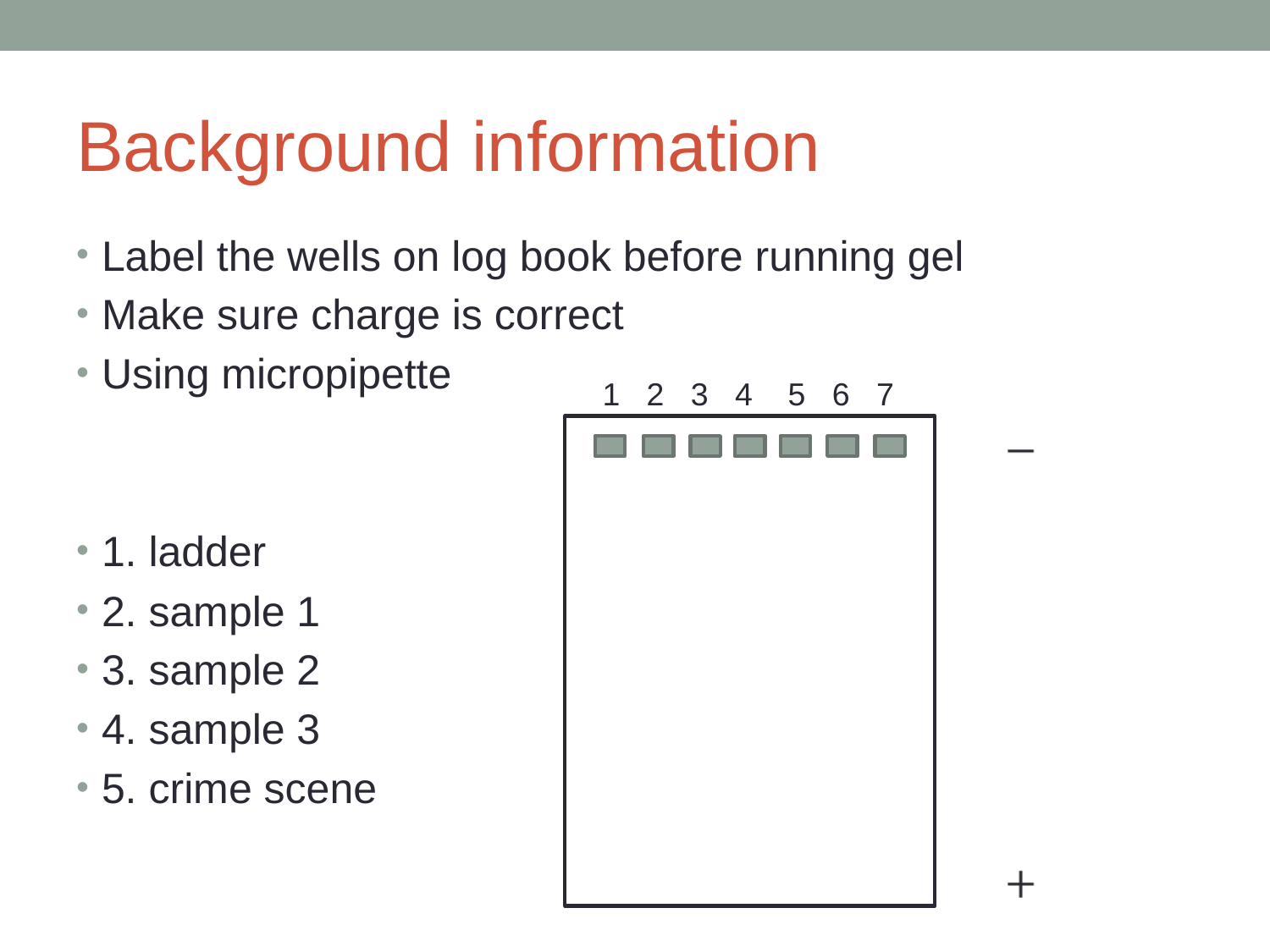

# Background information
Label the wells on log book before running gel
Make sure charge is correct
Using micropipette

1. ladder
2. sample 1
3. sample 2
4. sample 3
5. crime scene

1   2   3   4    5   6   7